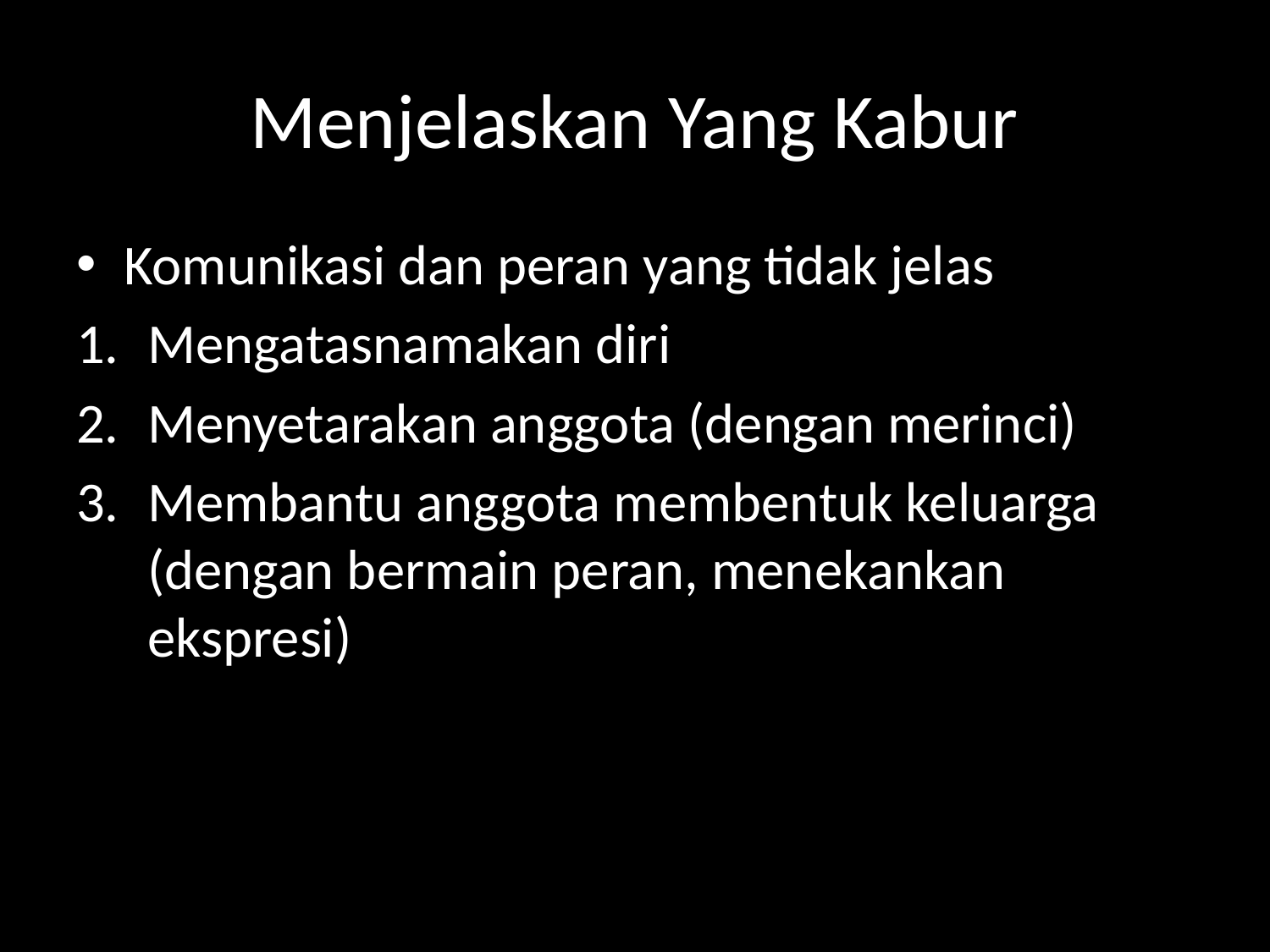

# Menjelaskan Yang Kabur
Komunikasi dan peran yang tidak jelas
Mengatasnamakan diri
Menyetarakan anggota (dengan merinci)
Membantu anggota membentuk keluarga (dengan bermain peran, menekankan ekspresi)